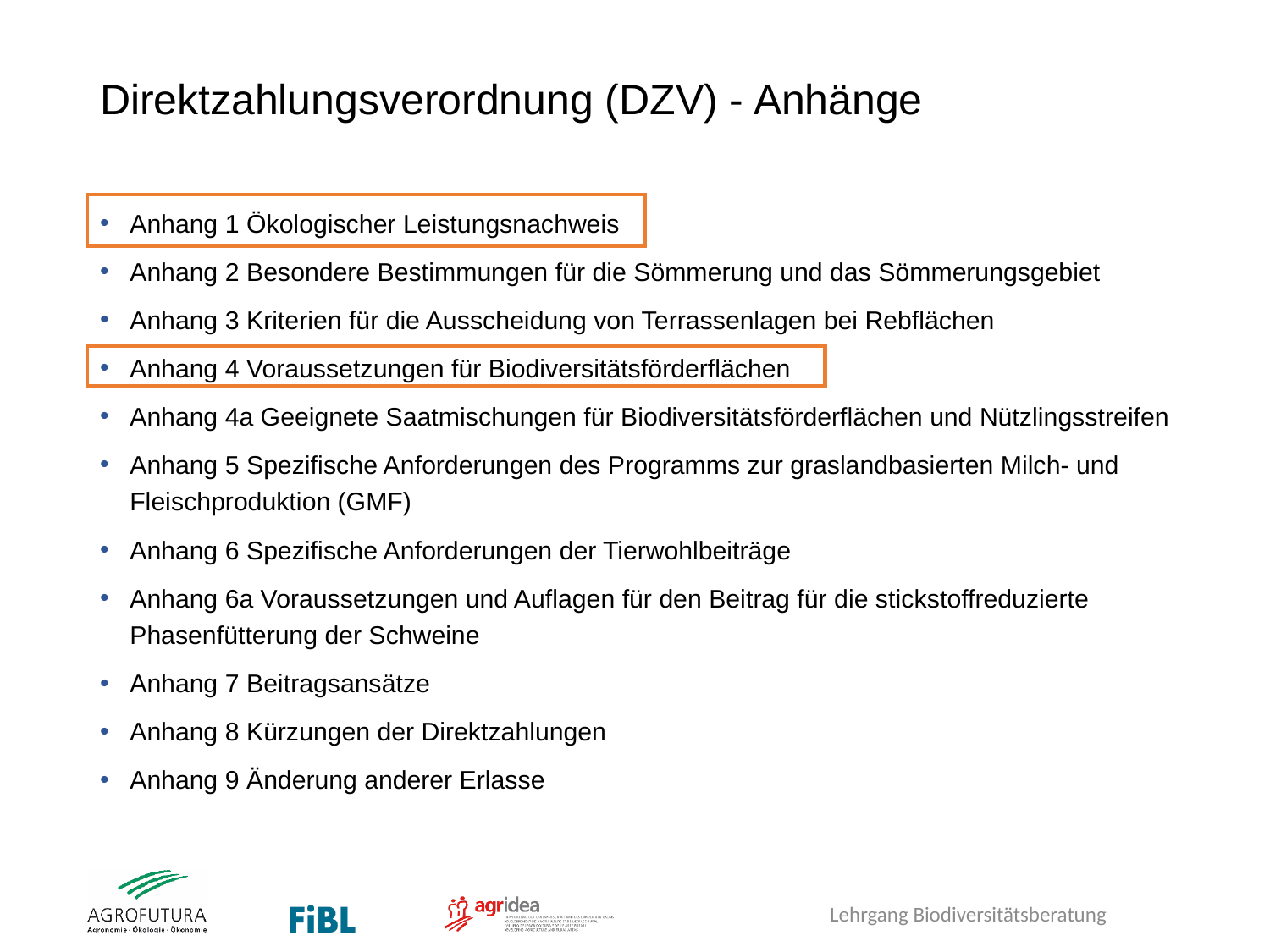

# Direktzahlungsverordnung (DZV) - Anhänge
Anhang 1 Ökologischer Leistungsnachweis
Anhang 2 Besondere Bestimmungen für die Sömmerung und das Sömmerungsgebiet
Anhang 3 Kriterien für die Ausscheidung von Terrassenlagen bei Rebflächen
Anhang 4 Voraussetzungen für Biodiversitätsförderflächen
Anhang 4a Geeignete Saatmischungen für Biodiversitätsförderflächen und Nützlingsstreifen
Anhang 5 Spezifische Anforderungen des Programms zur graslandbasierten Milch- und Fleischproduktion (GMF)
Anhang 6 Spezifische Anforderungen der Tierwohlbeiträge
Anhang 6a Voraussetzungen und Auflagen für den Beitrag für die stickstoffreduzierte Phasenfütterung der Schweine
Anhang 7 Beitragsansätze
Anhang 8 Kürzungen der Direktzahlungen
Anhang 9 Änderung anderer Erlasse

Lehrgang Biodiversitätsberatung